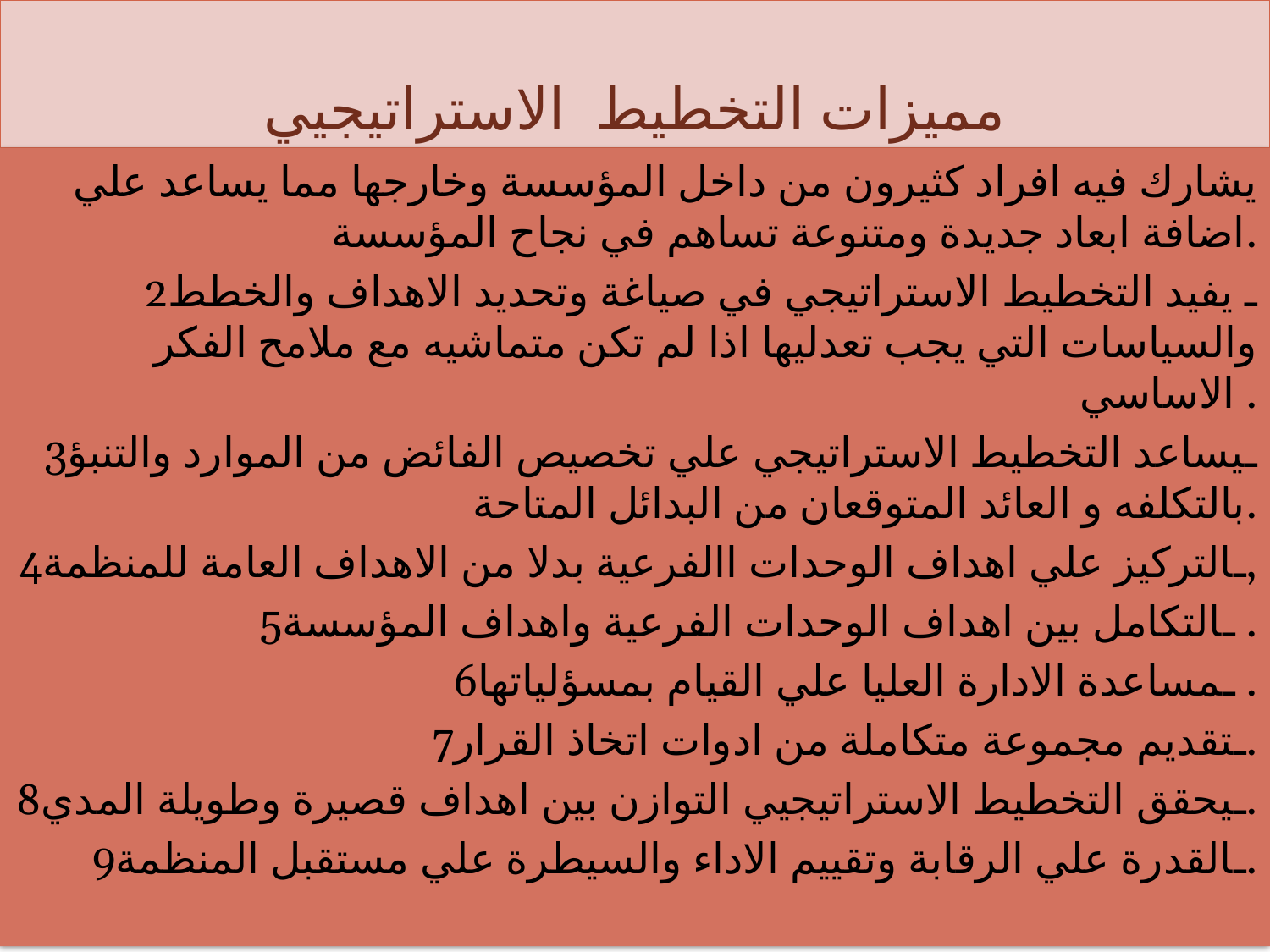

# مميزات التخطيط  الاستراتيجيي
يشارك فيه افراد كثيرون من داخل المؤسسة وخارجها مما يساعد علي اضافة ابعاد جديدة ومتنوعة تساهم في نجاح المؤسسة.
2ـ يفيد التخطيط الاستراتيجي في صياغة وتحديد الاهداف والخطط والسياسات التي يجب تعدليها اذا لم تكن متماشيه مع ملامح الفكر الاساسي .
3ـيساعد التخطيط الاستراتيجي علي تخصيص الفائض من الموارد والتنبؤ بالتكلفه و العائد المتوقعان من البدائل المتاحة.
4ـالتركيز علي اهداف الوحدات االفرعية بدلا من الاهداف العامة للمنظمة,
5ـالتكامل بين اهداف الوحدات الفرعية واهداف المؤسسة .
6ـمساعدة الادارة العليا علي القيام بمسؤلياتها .
7ـتقديم مجموعة متكاملة من ادوات اتخاذ القرار.
8ـيحقق التخطيط الاستراتيجيي التوازن بين اهداف قصيرة وطويلة المدي.
9ـالقدرة علي الرقابة وتقييم الاداء والسيطرة علي مستقبل المنظمة.